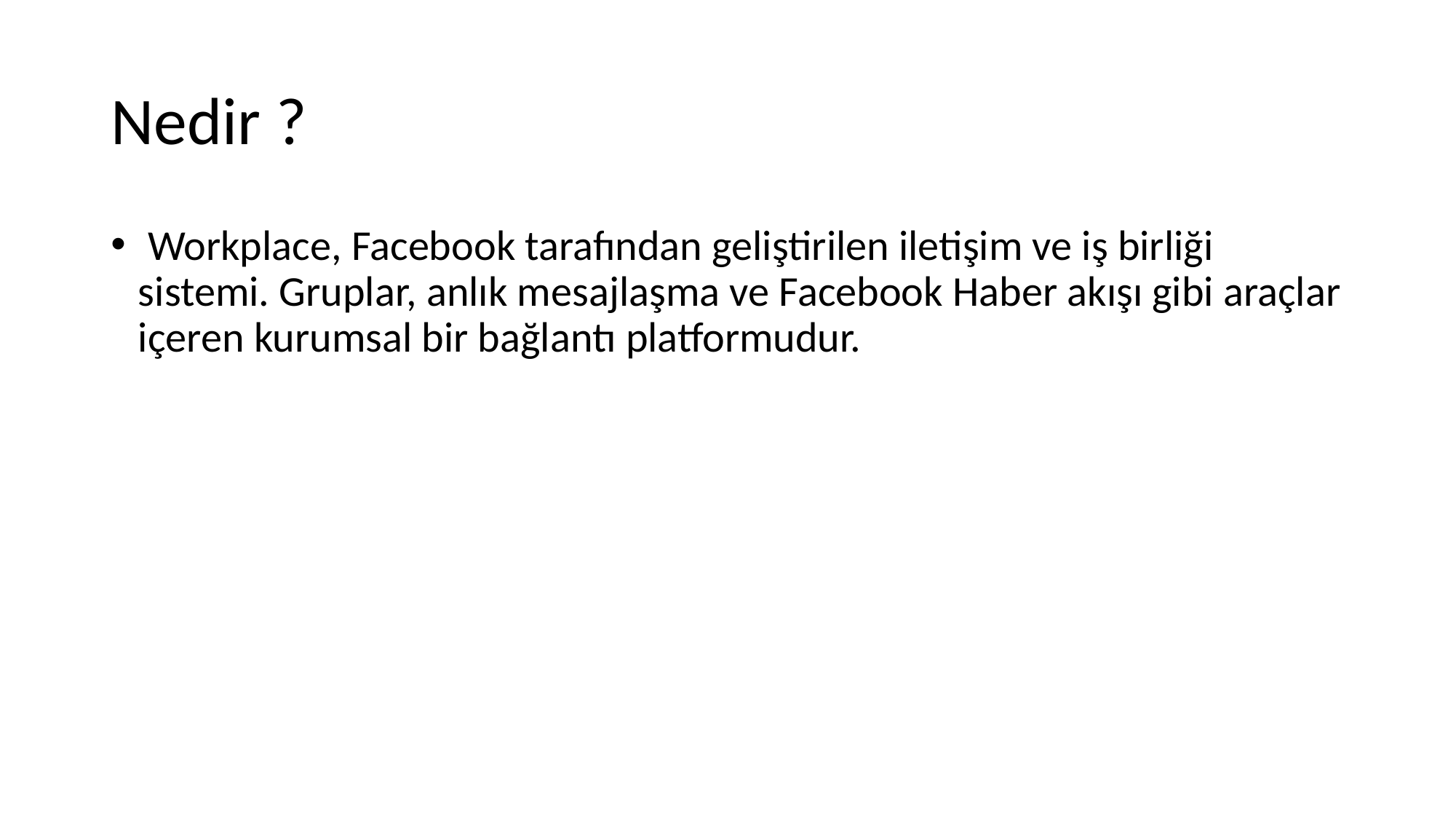

# Nedir ?
 Workplace, Facebook tarafından geliştirilen iletişim ve iş birliği sistemi. Gruplar, anlık mesajlaşma ve Facebook Haber akışı gibi araçlar içeren kurumsal bir bağlantı platformudur.